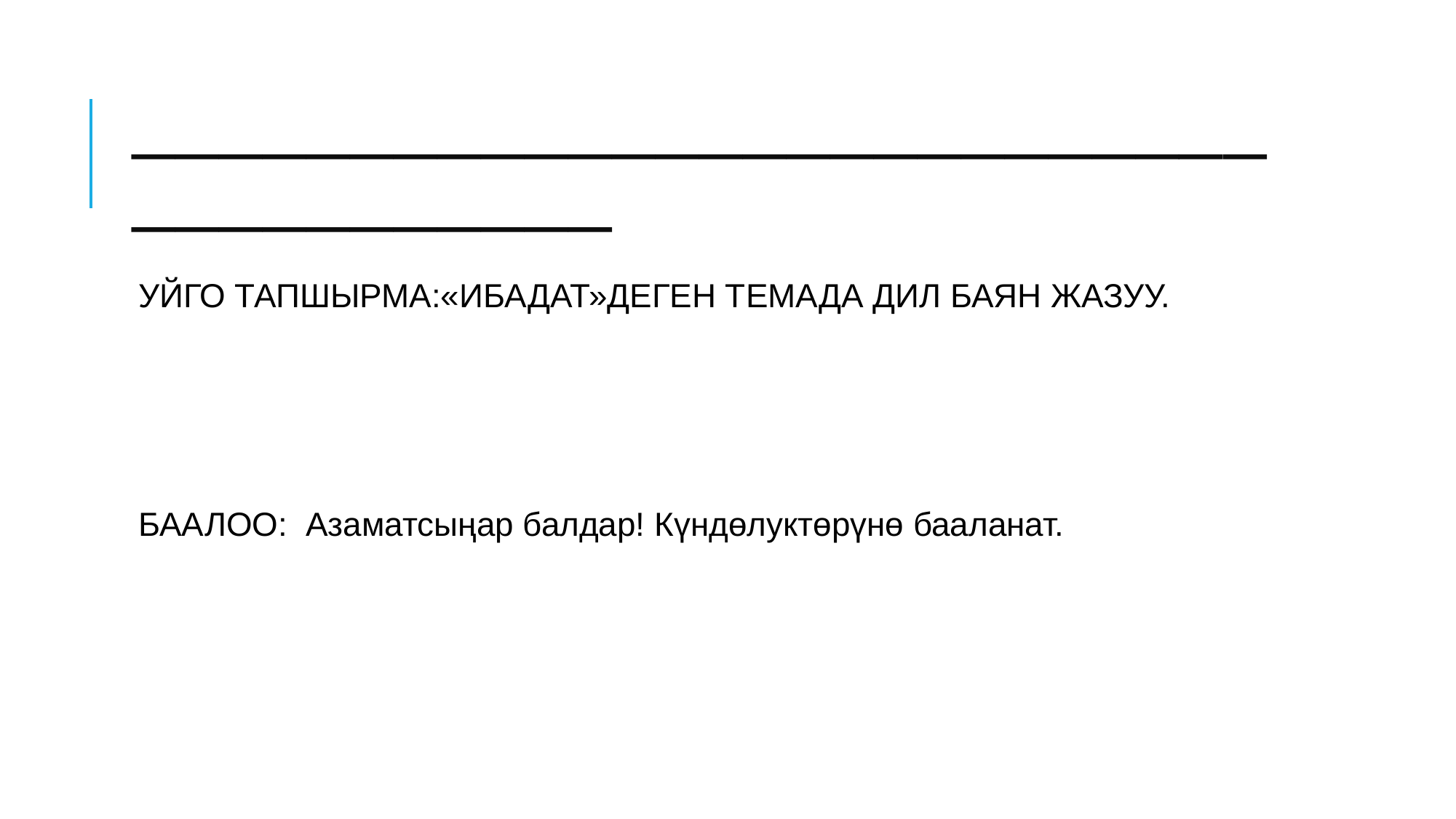

# _____________________________________
УЙГО ТАПШЫРМА:«ИБАДАТ»ДЕГЕН ТЕМАДА ДИЛ БАЯН ЖАЗУУ.

БААЛОО:  Азаматсыңар балдар! Күндөлуктөрүнө бааланат.